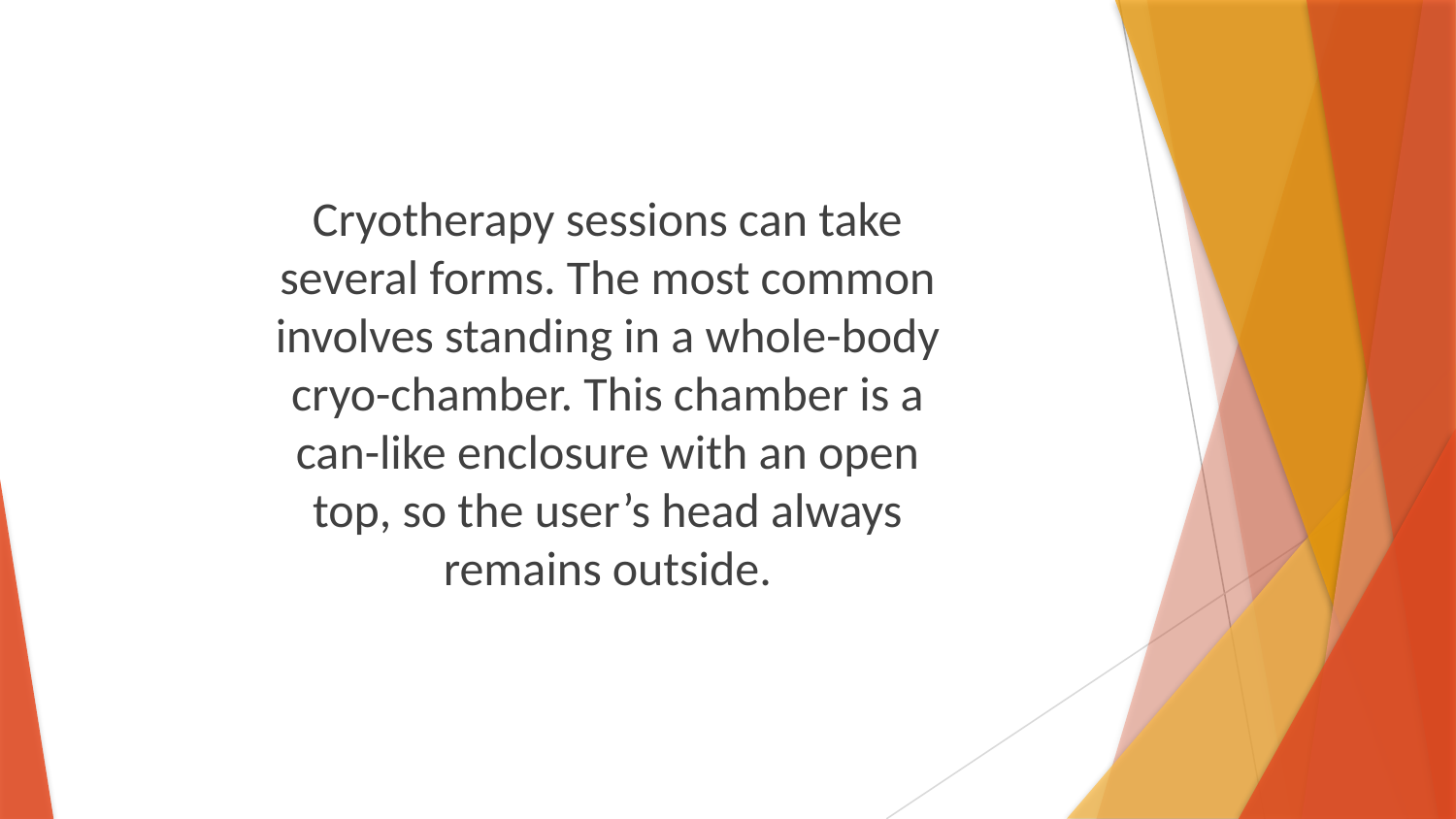

Cryotherapy sessions can take several forms. The most common involves standing in a whole-body cryo-chamber. This chamber is a can-like enclosure with an open top, so the user’s head always remains outside.